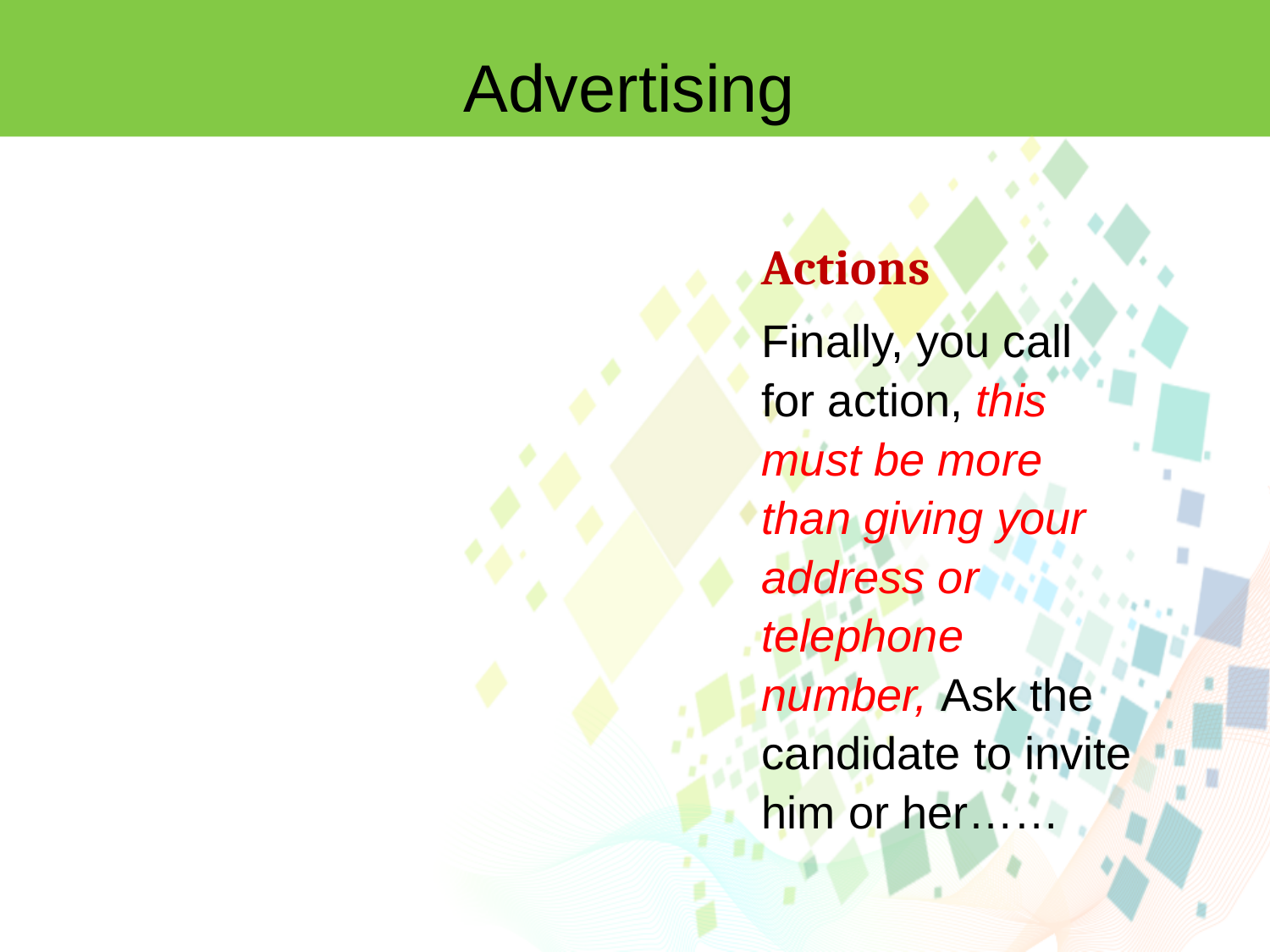

Advertising
Actions
Finally, you call for action, this must be more than giving your address or telephone number, Ask the candidate to invite him or her……